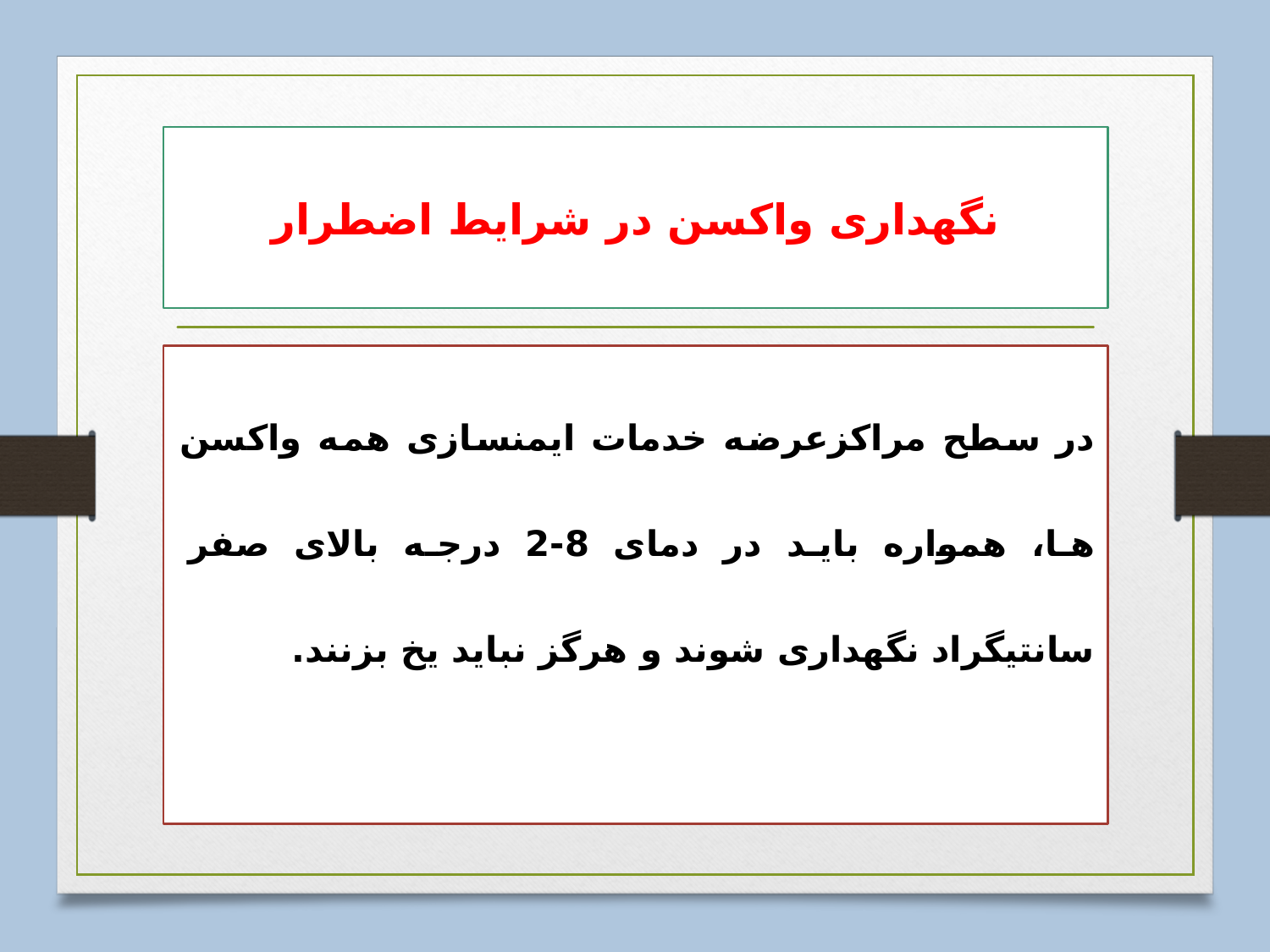

# نگهداری واکسن در شرایط اضطرار
در سطح مراکزعرضه خدمات ایمنسازی همه واکسن ها، همواره باید در دمای 8-2 درجه بالای صفر سانتیگراد نگهداری شوند و هرگز نباید یخ بزنند.